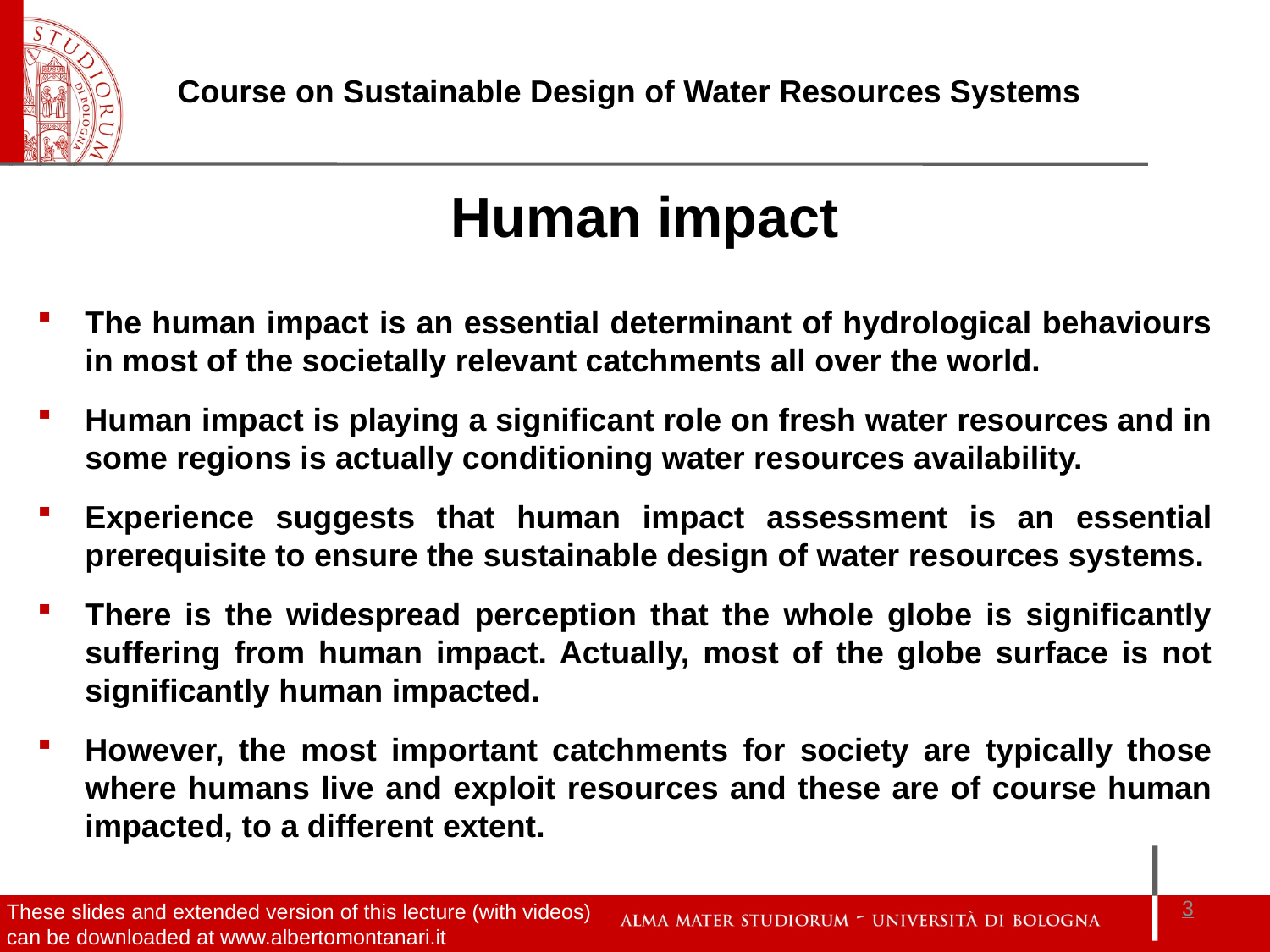

Human impact
The human impact is an essential determinant of hydrological behaviours in most of the societally relevant catchments all over the world.
Human impact is playing a significant role on fresh water resources and in some regions is actually conditioning water resources availability.
Experience suggests that human impact assessment is an essential prerequisite to ensure the sustainable design of water resources systems.
There is the widespread perception that the whole globe is significantly suffering from human impact. Actually, most of the globe surface is not significantly human impacted.
However, the most important catchments for society are typically those where humans live and exploit resources and these are of course human impacted, to a different extent.
3